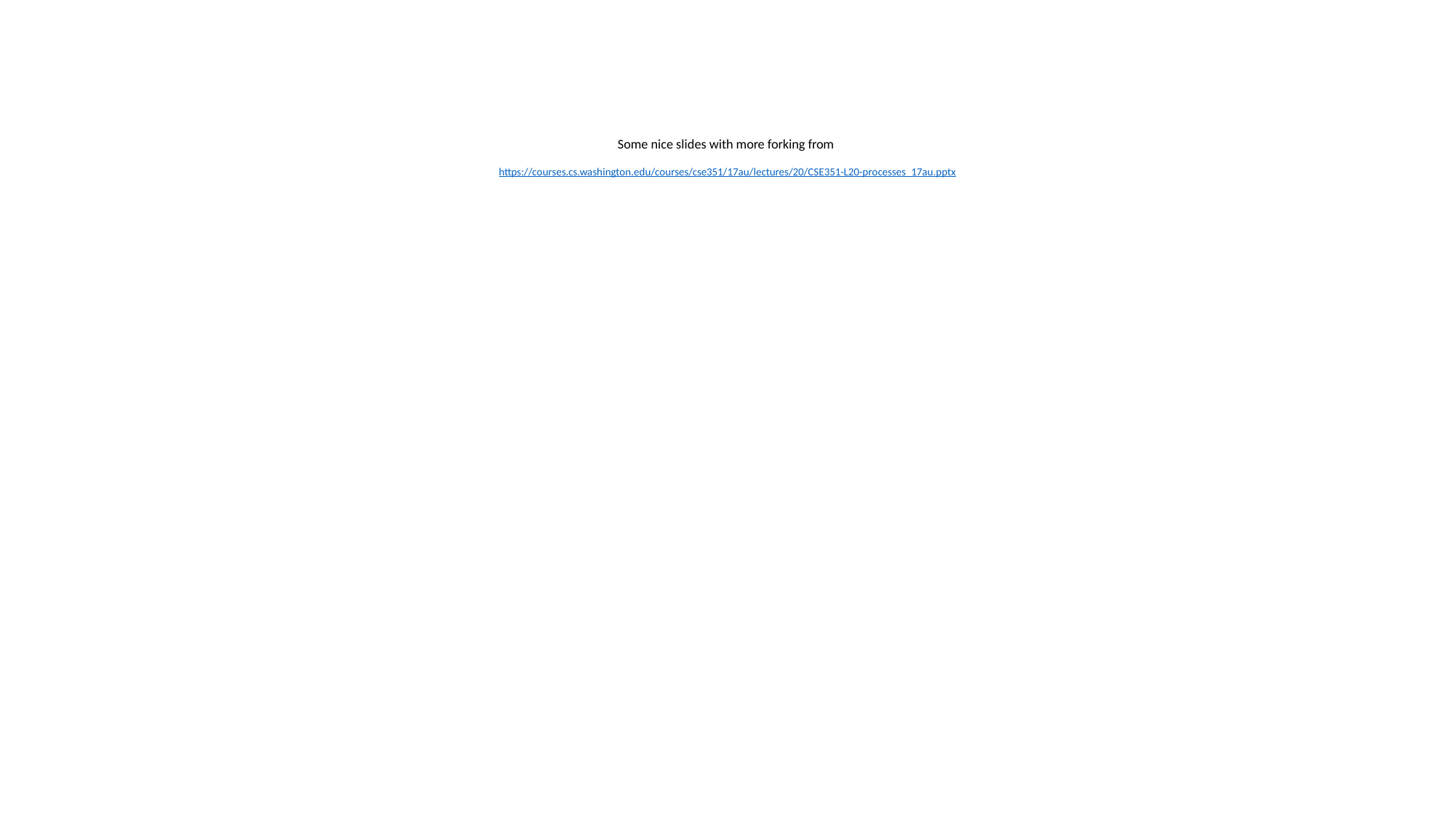

# Some nice slides with more forking from https://courses.cs.washington.edu/courses/cse351/17au/lectures/20/CSE351-L20-processes_17au.pptx